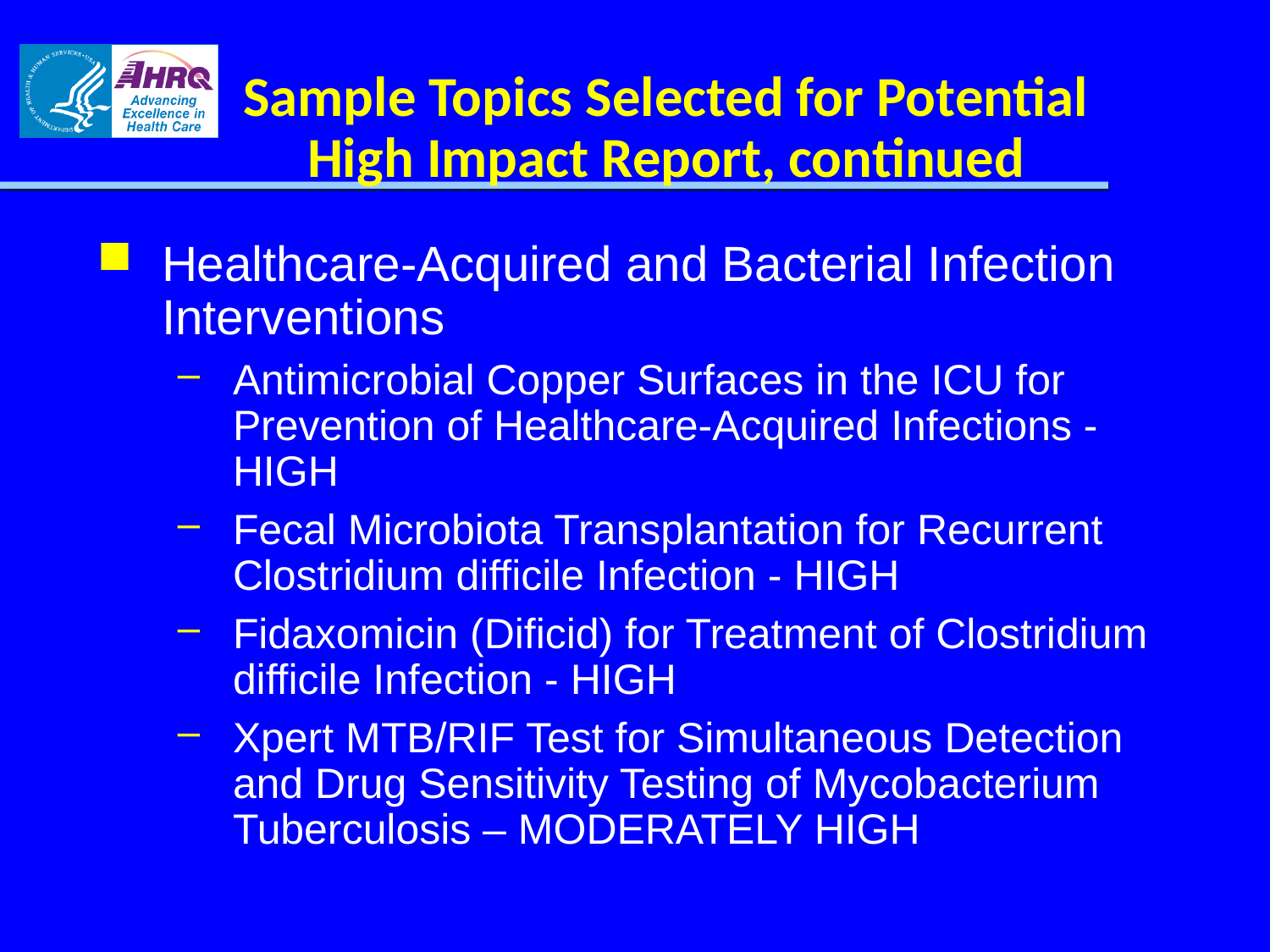

# Sample Topics Selected for Potential High Impact Report, continued
Healthcare-Acquired and Bacterial Infection Interventions
Antimicrobial Copper Surfaces in the ICU for Prevention of Healthcare-Acquired Infections -  HIGH
Fecal Microbiota Transplantation for Recurrent Clostridium difficile Infection - HIGH
Fidaxomicin (Dificid) for Treatment of Clostridium difficile Infection - HIGH
Xpert MTB/RIF Test for Simultaneous Detection and Drug Sensitivity Testing of Mycobacterium Tuberculosis – MODERATELY HIGH